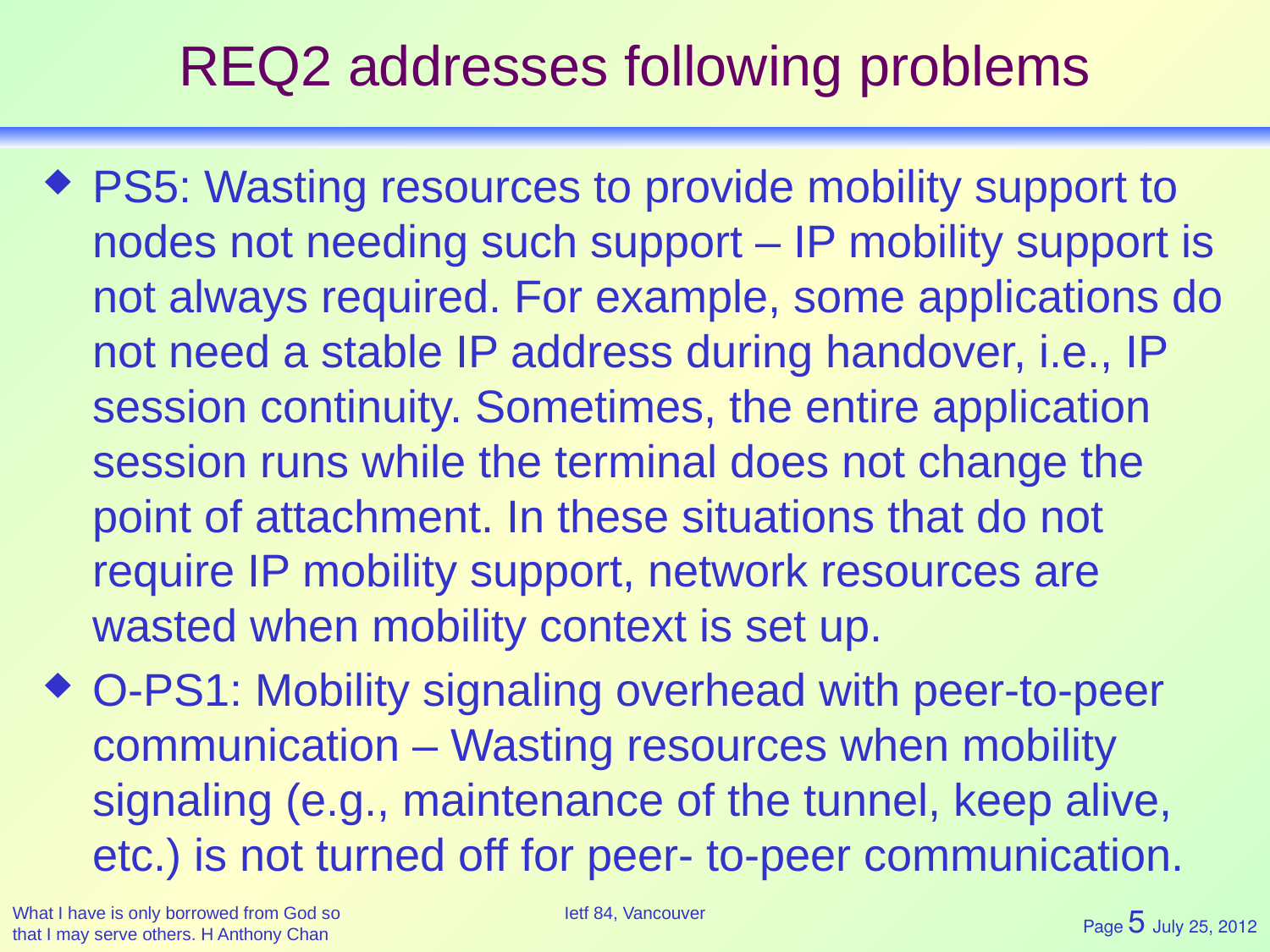

# REQ2 addresses following problems
PS5: Wasting resources to provide mobility support to  nodes not needing such support – IP mobility support is not always required. For example, some applications do not need a stable IP address during handover, i.e., IP session continuity. Sometimes, the entire application session runs while the terminal does not change the point of attachment. In these situations that do not require IP mobility support, network resources are wasted when mobility context is set up.
O-PS1: Mobility signaling overhead with peer-to-peer communication – Wasting resources when mobility signaling (e.g., maintenance of the tunnel, keep alive, etc.) is not turned off for peer- to-peer communication.